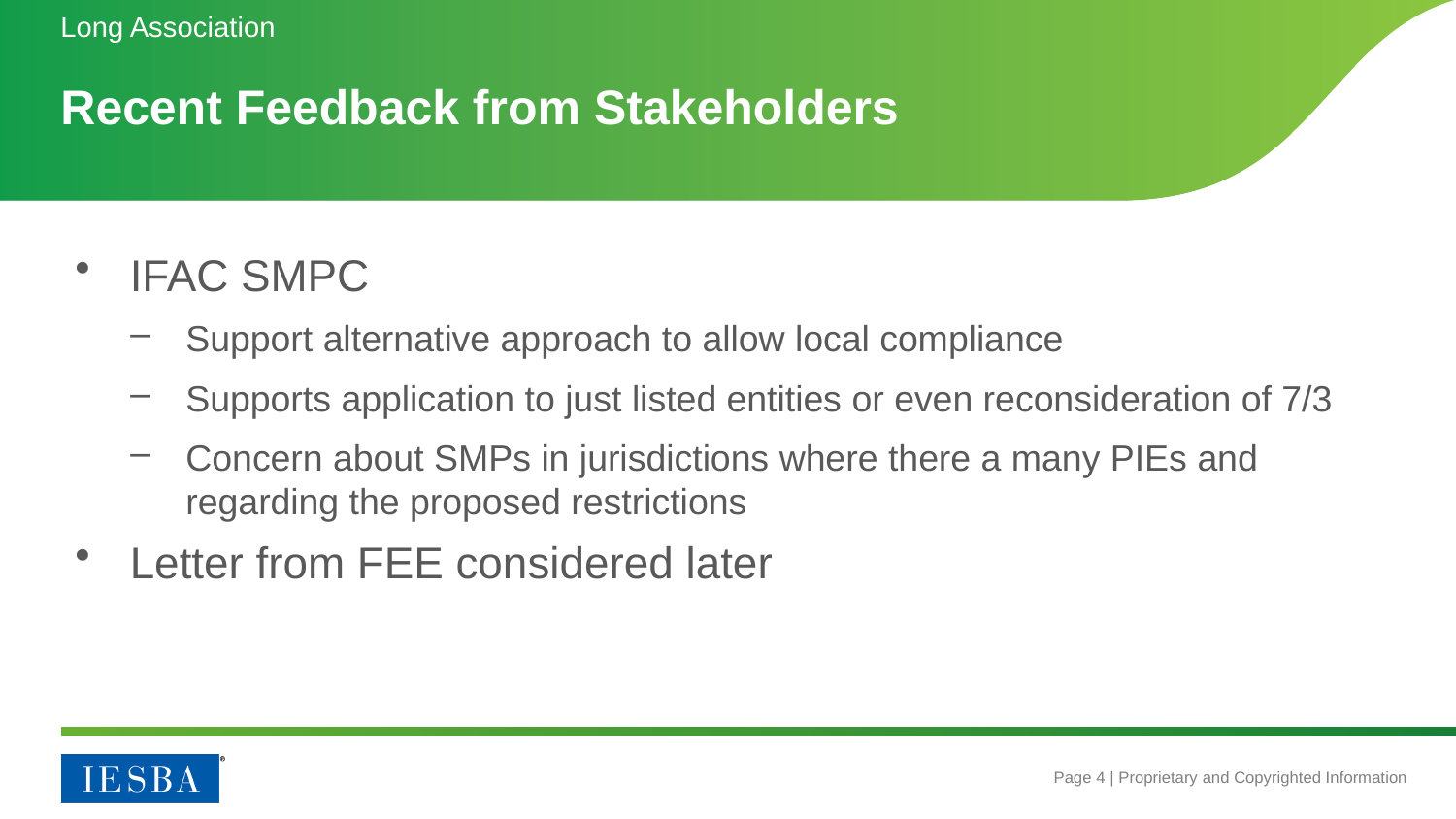

Long Association
# Recent Feedback from Stakeholders
IFAC SMPC
Support alternative approach to allow local compliance
Supports application to just listed entities or even reconsideration of 7/3
Concern about SMPs in jurisdictions where there a many PIEs and regarding the proposed restrictions
Letter from FEE considered later